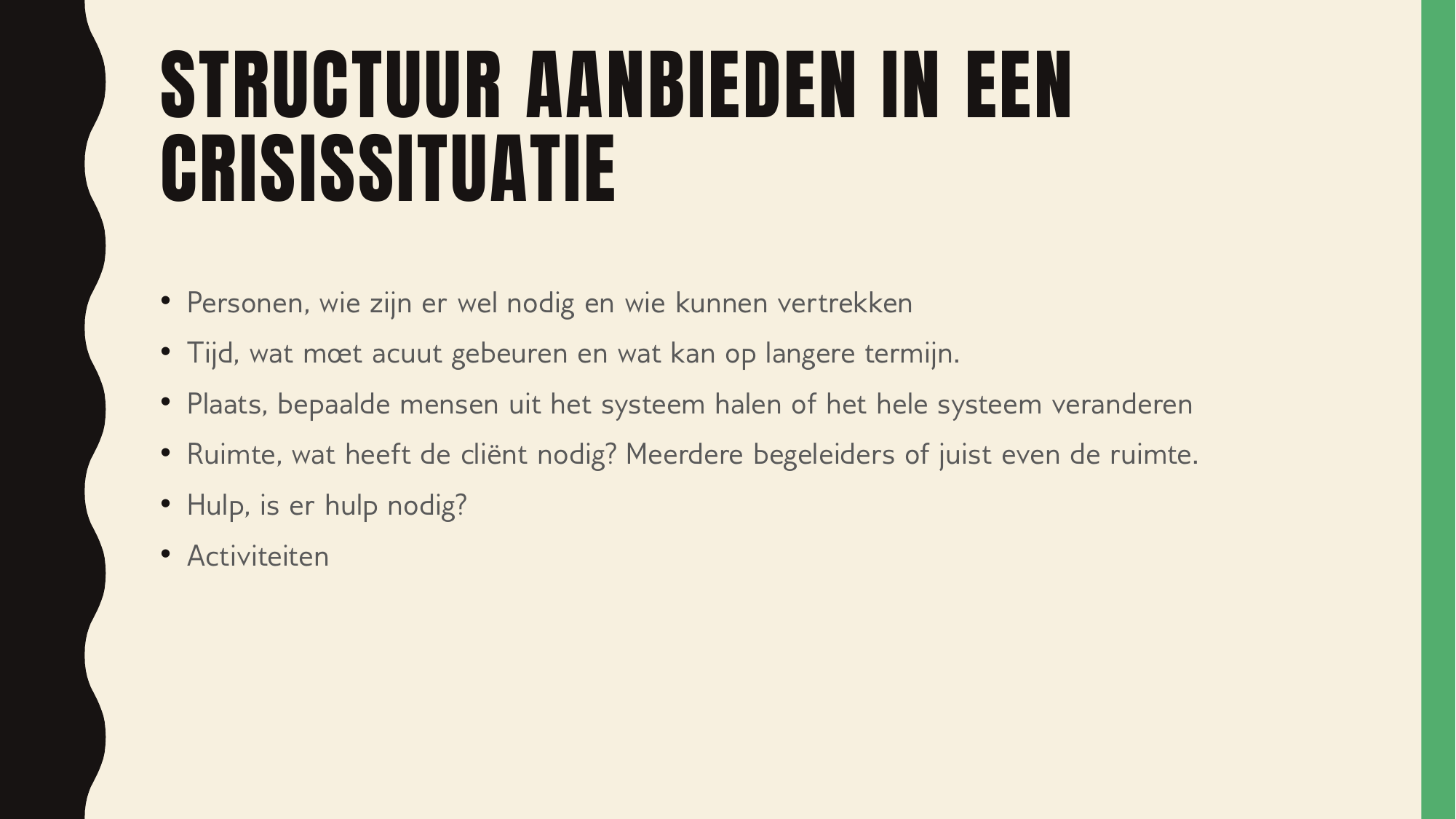

# Structuur aanbieden in een crisissituatie
Personen, wie zijn er wel nodig en wie kunnen vertrekken
Tijd, wat moet acuut gebeuren en wat kan op langere termijn.
Plaats, bepaalde mensen uit het systeem halen of het hele systeem veranderen
Ruimte, wat heeft de cliënt nodig? Meerdere begeleiders of juist even de ruimte.
Hulp, is er hulp nodig?
Activiteiten